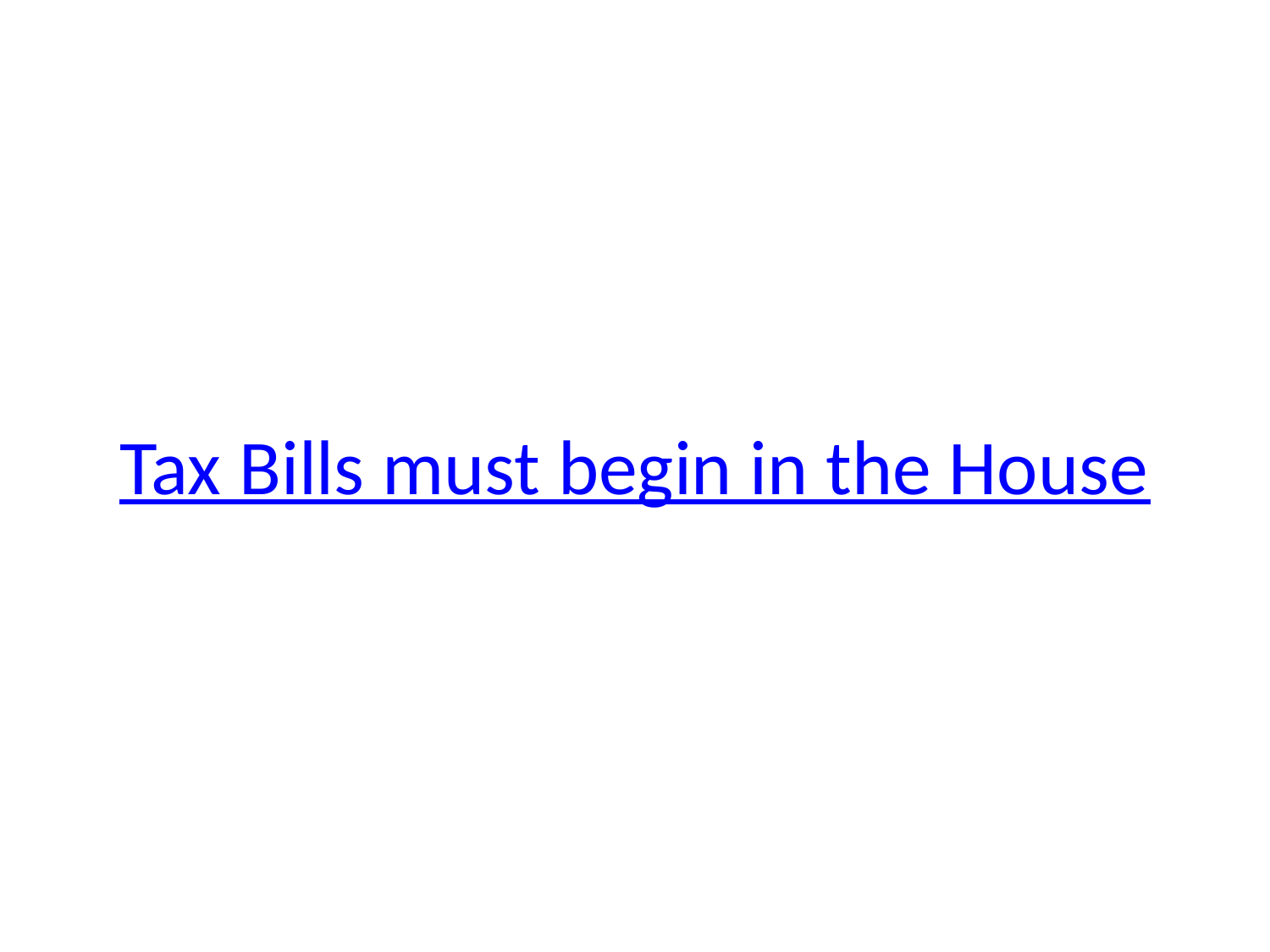

# Tax Bills must begin in the House